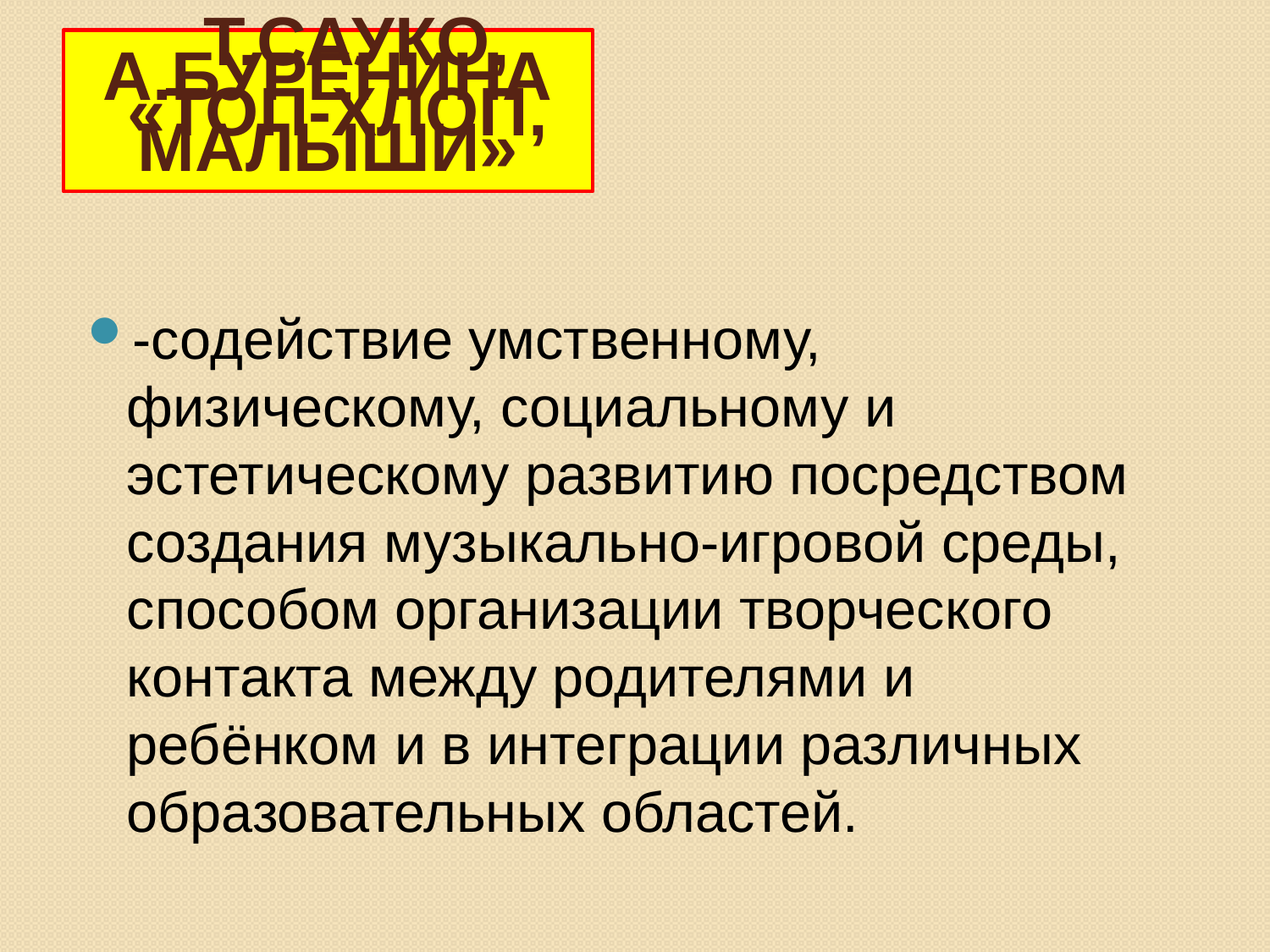

Т.Сауко, А.Буренина
 «Топ-хлоп, малыши»
-содействие умственному, физическому, социальному и эстетическому развитию посредством создания музыкально-игровой среды, способом организации творческого контакта между родителями и ребёнком и в интеграции различных образовательных областей.